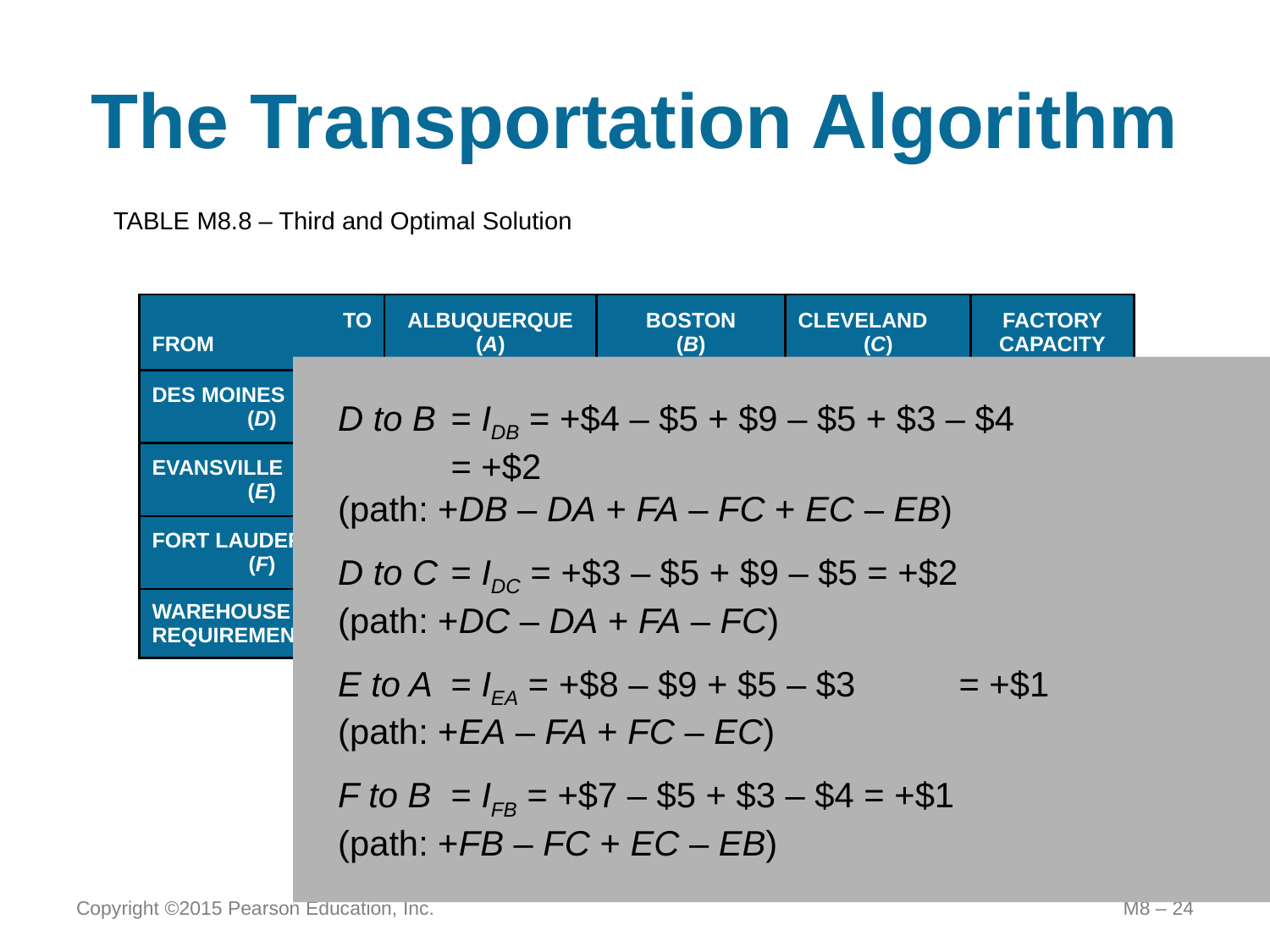

# The Transportation Algorithm
TABLE M8.8 – Third and Optimal Solution
| TO FROM | ALBUQUERQUE (A) |  | BOSTON (B) |  | CLEVELAND (C) |  | FACTORY CAPACITY |
| --- | --- | --- | --- | --- | --- | --- | --- |
| DES MOINES (D) |  | $5 |  | $4 |  | $3 | 100 |
|  | 100 |  |  |  |  |  |  |
| EVANSVILLE (E) |  | $8 |  | $4 |  | $3 | 300 |
|  |  |  | 200 |  | 100 |  |  |
| FORT LAUDERDALE (F) |  | $9 |  | $7 |  | $5 | 300 |
|  | 200 |  |  |  | 100 |  |  |
| WAREHOUSE REQUIREMENTS | 300 |  | 200 |  | 200 |  | 700 |
D to B	= IDB = +$4 – $5 + $9 – $5 + $3 – $4
	= +$2
(path: +DB – DA + FA – FC + EC – EB)
D to C	= IDC = +$3 – $5 + $9 – $5 = +$2
(path: +DC – DA + FA – FC)
E to A	= IEA = +$8 – $9 + $5 – $3 	= +$1
(path: +EA – FA + FC – EC)
F to B	= IFB = +$7 – $5 + $3 – $4 = +$1
(path: +FB – FC + EC – EB)
Copyright ©2015 Pearson Education, Inc.
M8 – 24